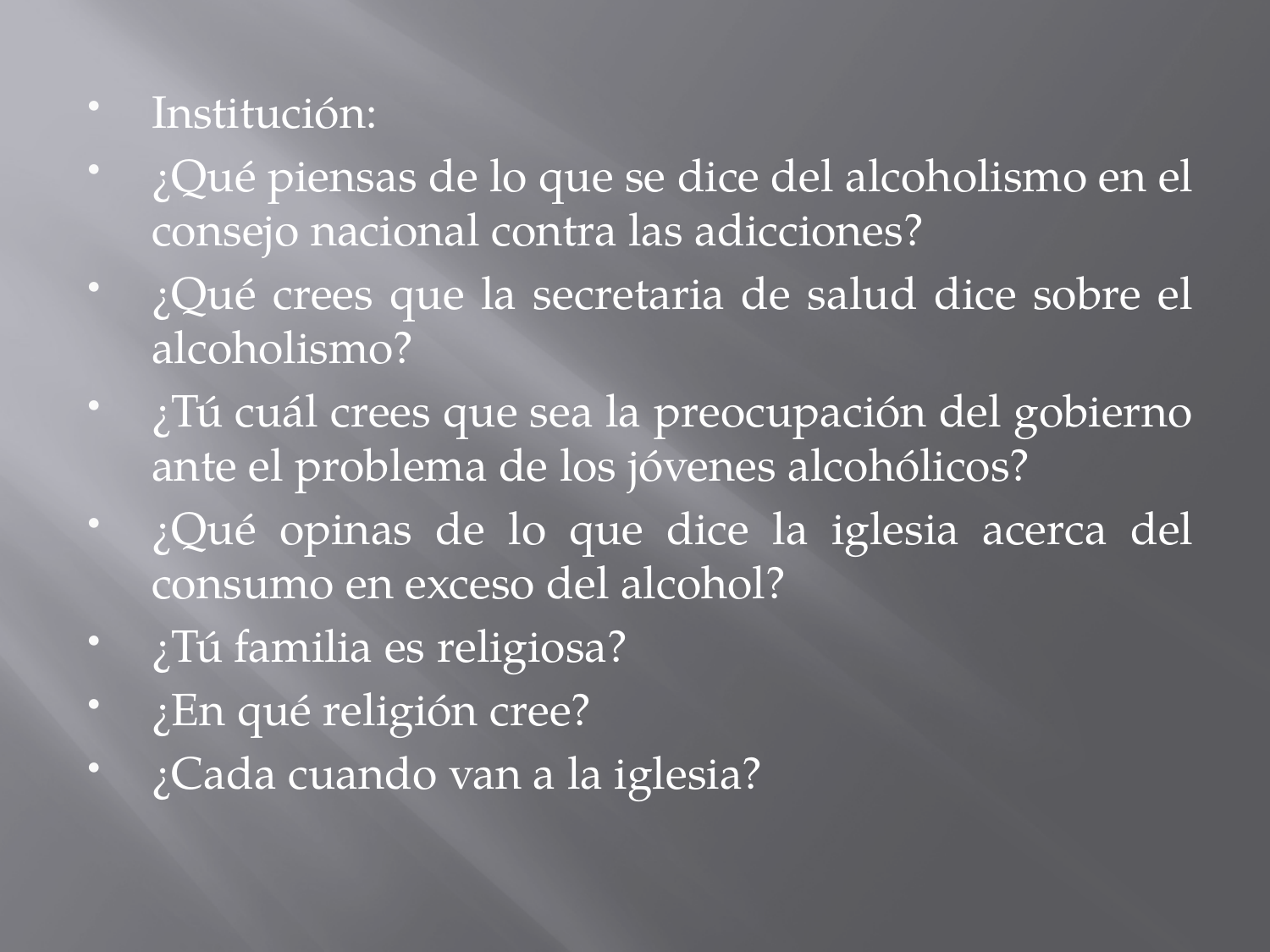

#
Institución:
¿Qué piensas de lo que se dice del alcoholismo en el consejo nacional contra las adicciones?
¿Qué crees que la secretaria de salud dice sobre el alcoholismo?
¿Tú cuál crees que sea la preocupación del gobierno ante el problema de los jóvenes alcohólicos?
¿Qué opinas de lo que dice la iglesia acerca del consumo en exceso del alcohol?
¿Tú familia es religiosa?
¿En qué religión cree?
¿Cada cuando van a la iglesia?